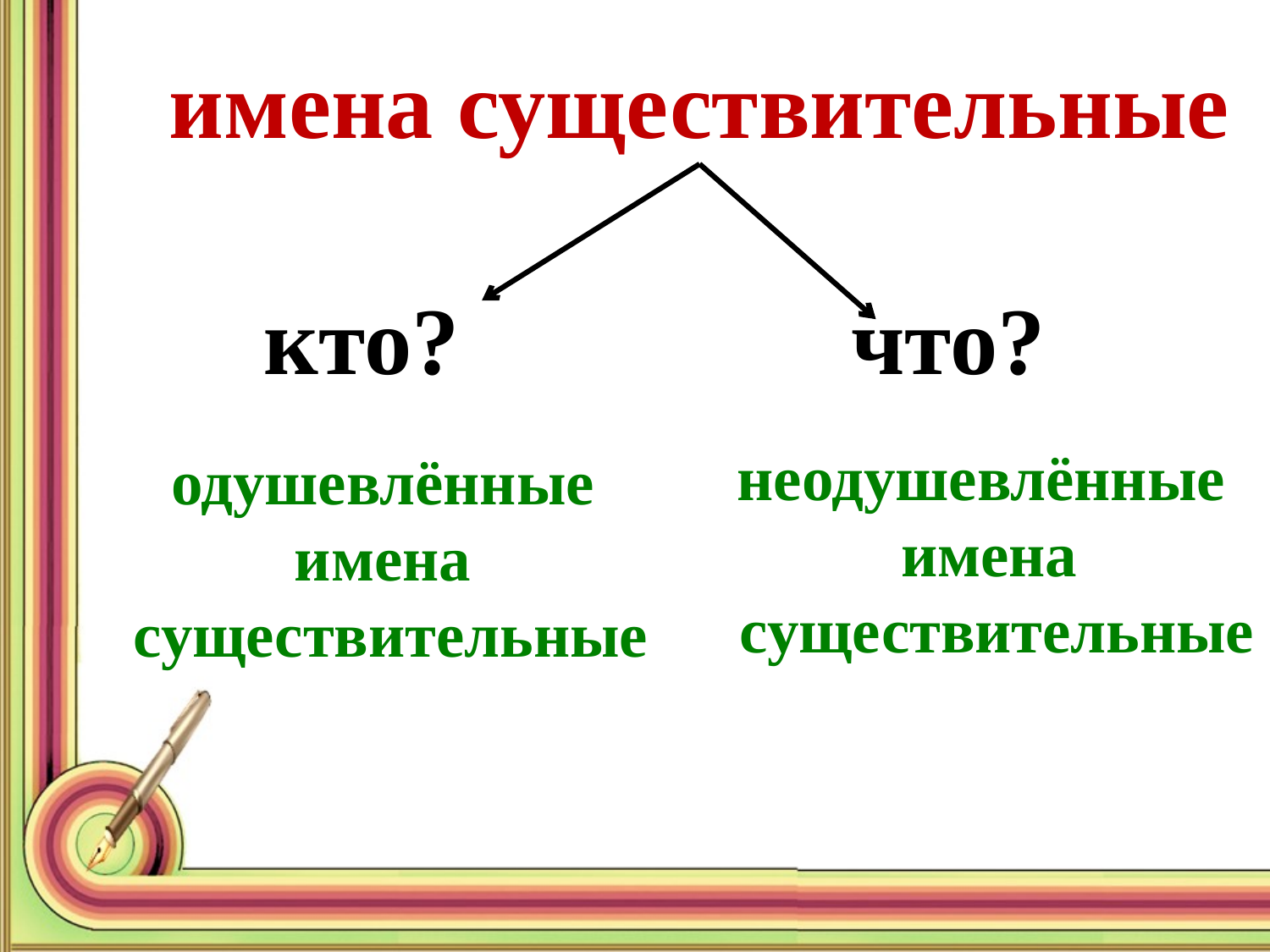

имена существительные
что?
кто?
неодушевлённые
имена
 существительные
одушевлённые
имена
существительные